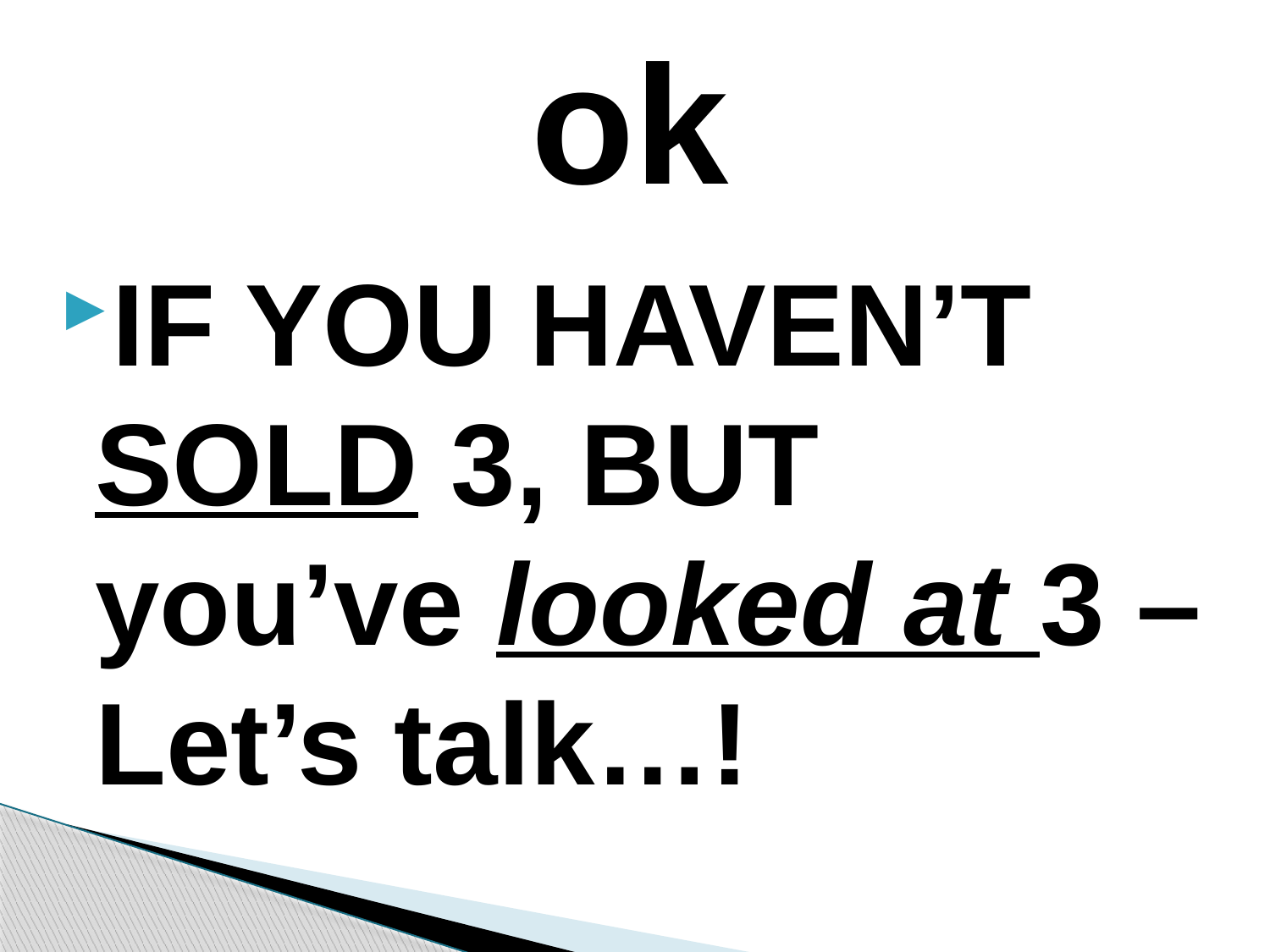

# ok
IF YOU HAVEN’T SOLD 3, BUT you’ve looked at 3 – Let’s talk…!